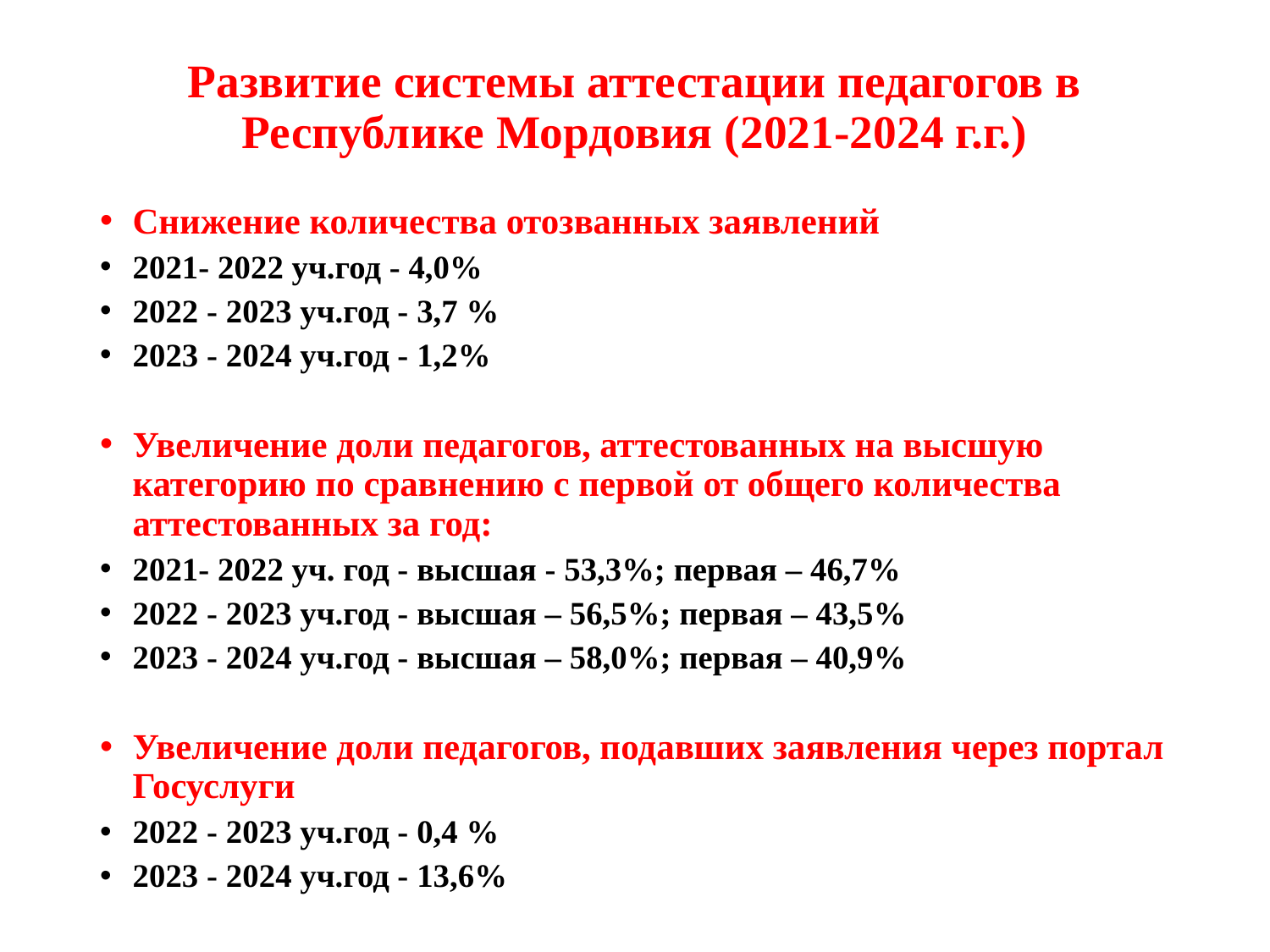

# Развитие системы аттестации педагогов в Республике Мордовия (2021-2024 г.г.)
Снижение количества отозванных заявлений
2021- 2022 уч.год - 4,0%
2022 - 2023 уч.год - 3,7 %
2023 - 2024 уч.год - 1,2%

Увеличение доли педагогов, аттестованных на высшую категорию по сравнению с первой от общего количества аттестованных за год:
2021- 2022 уч. год - высшая - 53,3%; первая – 46,7%
2022 - 2023 уч.год - высшая – 56,5%; первая – 43,5%
2023 - 2024 уч.год - высшая – 58,0%; первая – 40,9%

Увеличение доли педагогов, подавших заявления через портал Госуслуги
2022 - 2023 уч.год - 0,4 %
2023 - 2024 уч.год - 13,6%